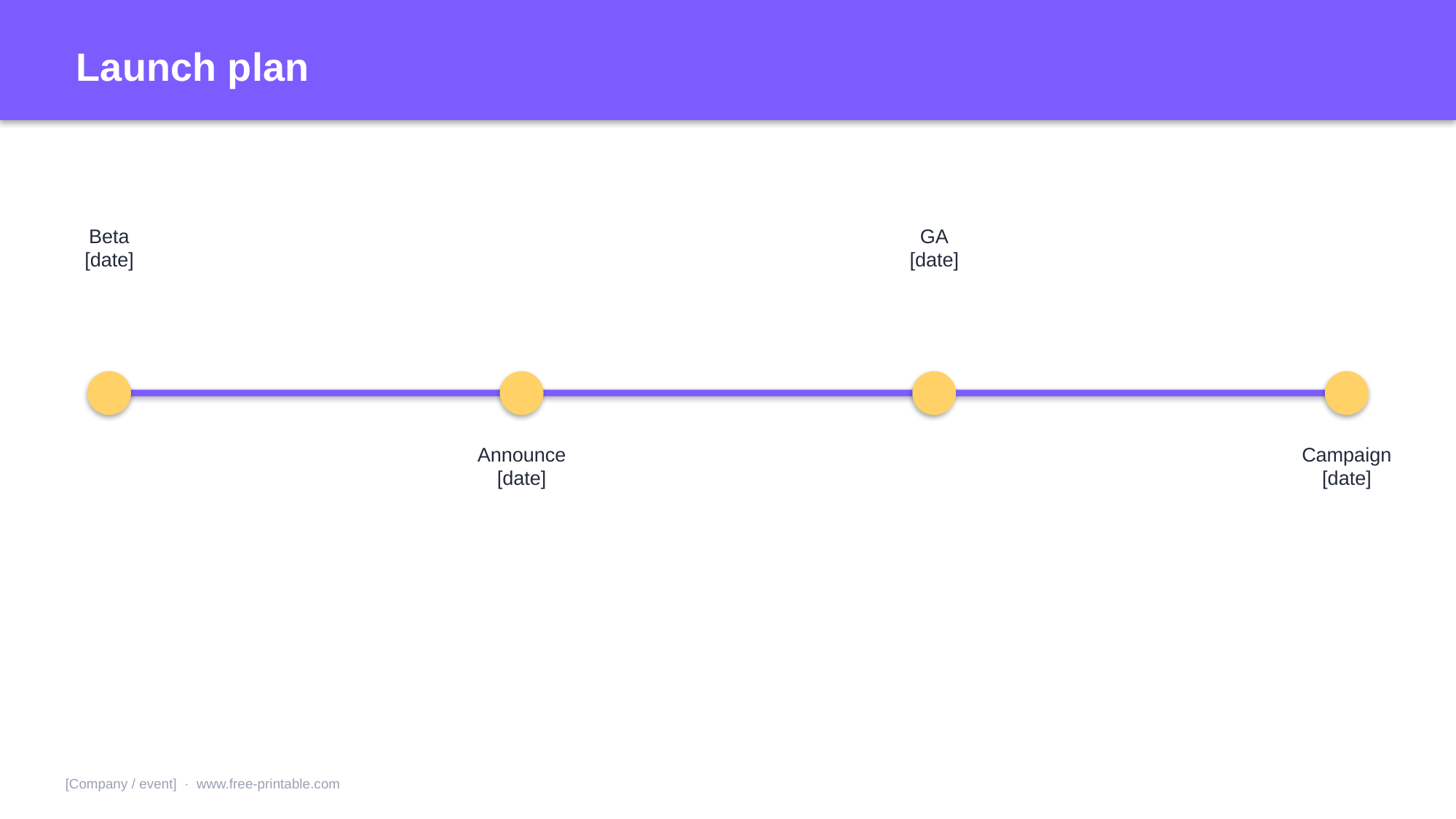

Launch plan
Beta
[date]
GA
[date]

Announce
[date]
Campaign
[date]
[Company / event]  ·  www.free-printable.com